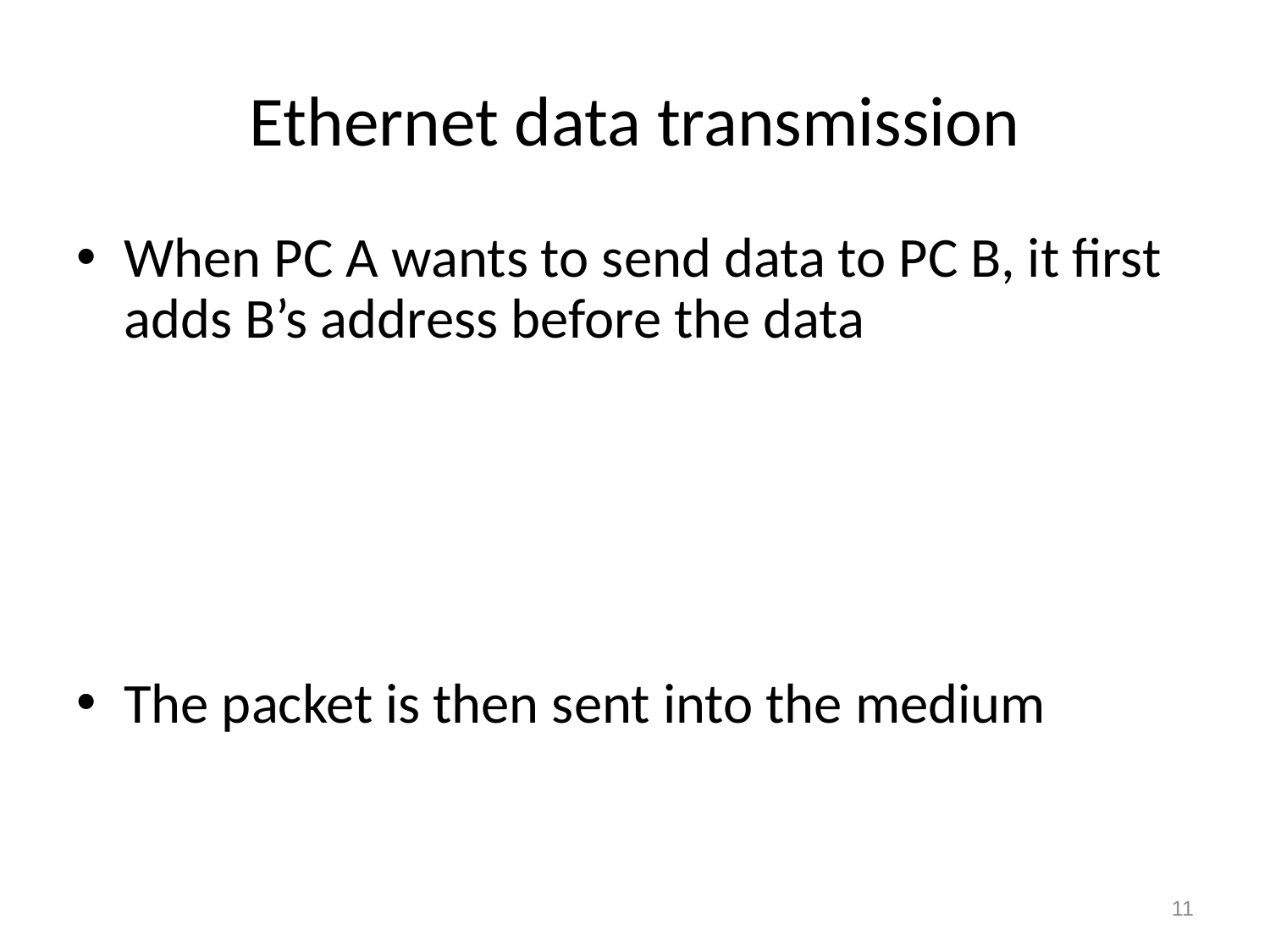

# Ethernet data transmission
When PC A wants to send data to PC B, it first adds B’s address before the data

The packet is then sent into the medium

11